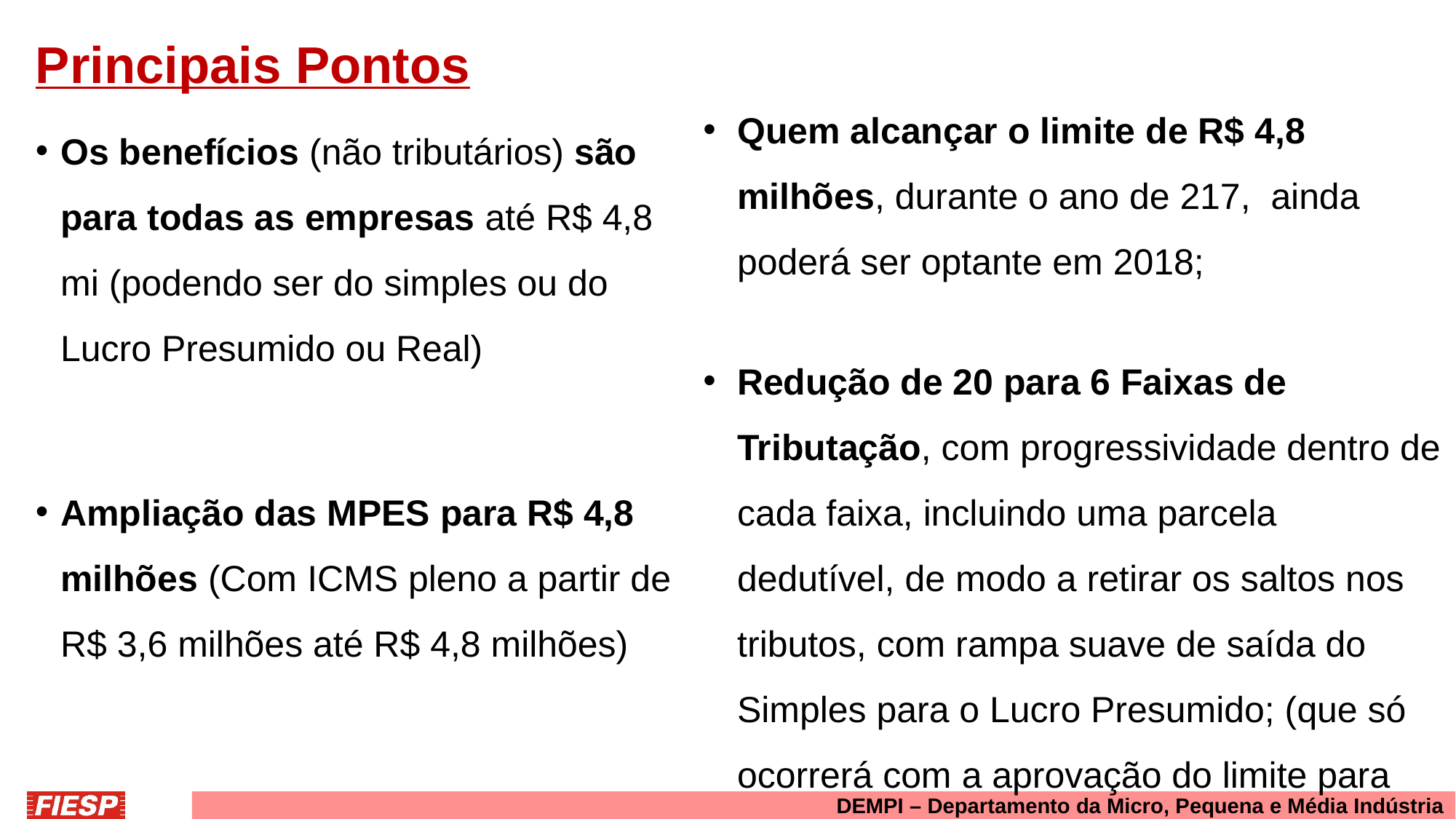

# Principais Pontos
Quem alcançar o limite de R$ 4,8 milhões, durante o ano de 217,  ainda poderá ser optante em 2018;

Redução de 20 para 6 Faixas de Tributação, com progressividade dentro de cada faixa, incluindo uma parcela dedutível, de modo a retirar os saltos nos tributos, com rampa suave de saída do Simples para o Lucro Presumido; (que só ocorrerá com a aprovação do limite para R$ 4,8mi)
Os benefícios (não tributários) são para todas as empresas até R$ 4,8 mi (podendo ser do simples ou do Lucro Presumido ou Real)

Ampliação das MPES para R$ 4,8 milhões (Com ICMS pleno a partir de R$ 3,6 milhões até R$ 4,8 milhões)

DEMPI – Departamento da Micro, Pequena e Média Indústria